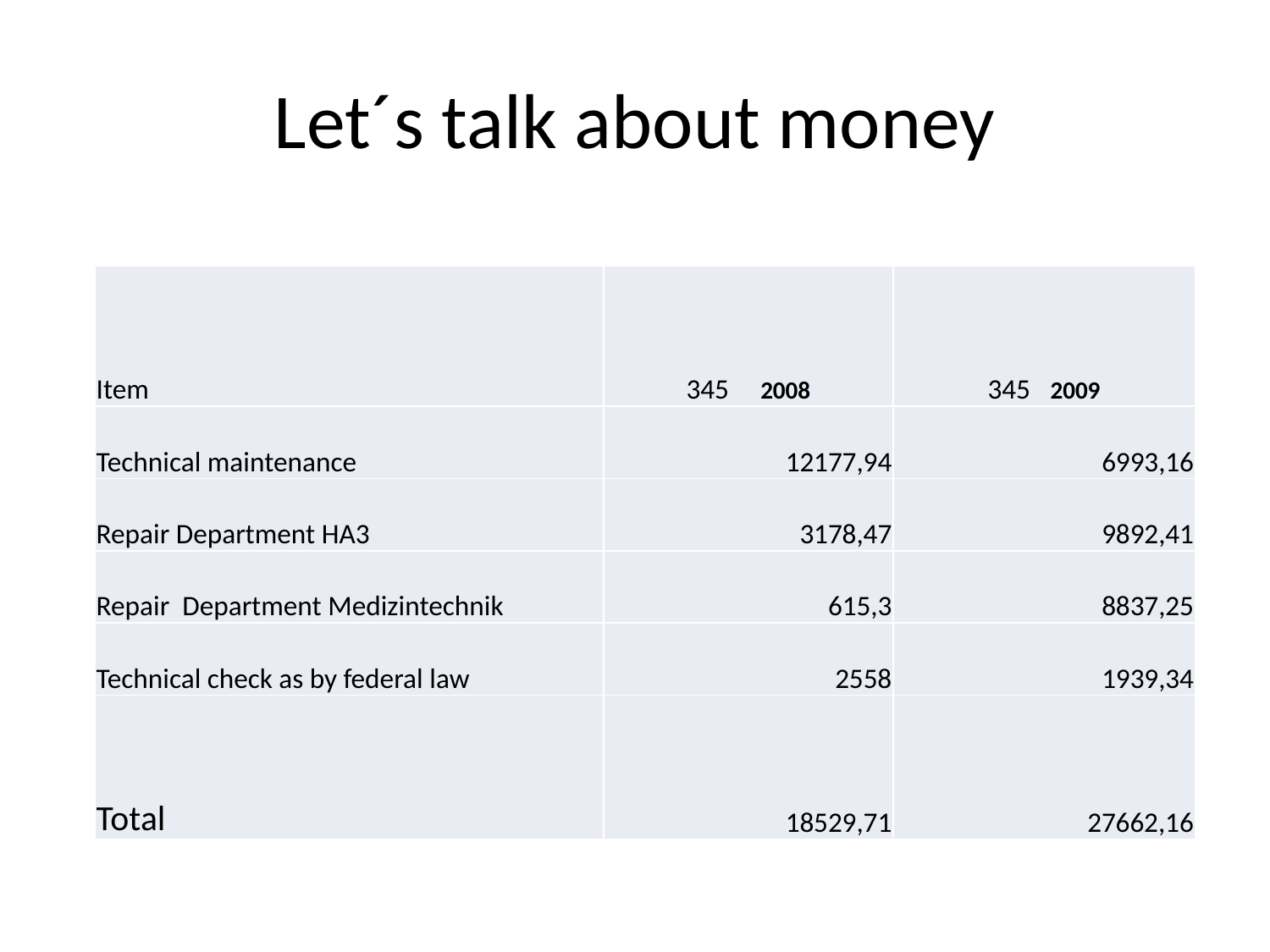

# Let´s talk about money
| Item | 345 2008 | 345 2009 |
| --- | --- | --- |
| Technical maintenance | 12177,94 | 6993,16 |
| Repair Department HA3 | 3178,47 | 9892,41 |
| Repair Department Medizintechnik | 615,3 | 8837,25 |
| Technical check as by federal law | 2558 | 1939,34 |
| Total | 18529,71 | 27662,16 |